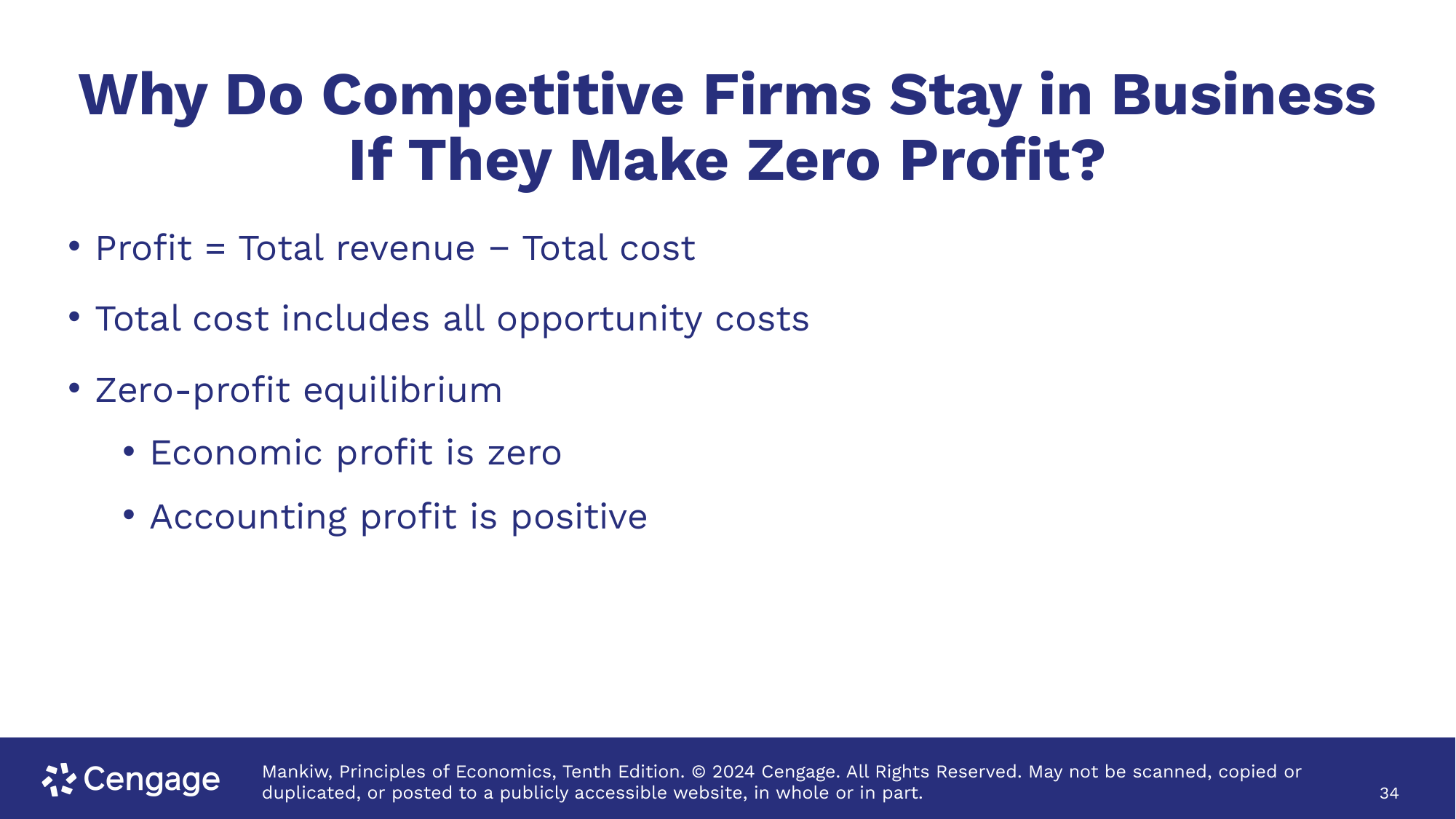

# Why Do Competitive Firms Stay in Business If They Make Zero Profit?
Profit = Total revenue − Total cost
Total cost includes all opportunity costs
Zero-profit equilibrium
Economic profit is zero
Accounting profit is positive